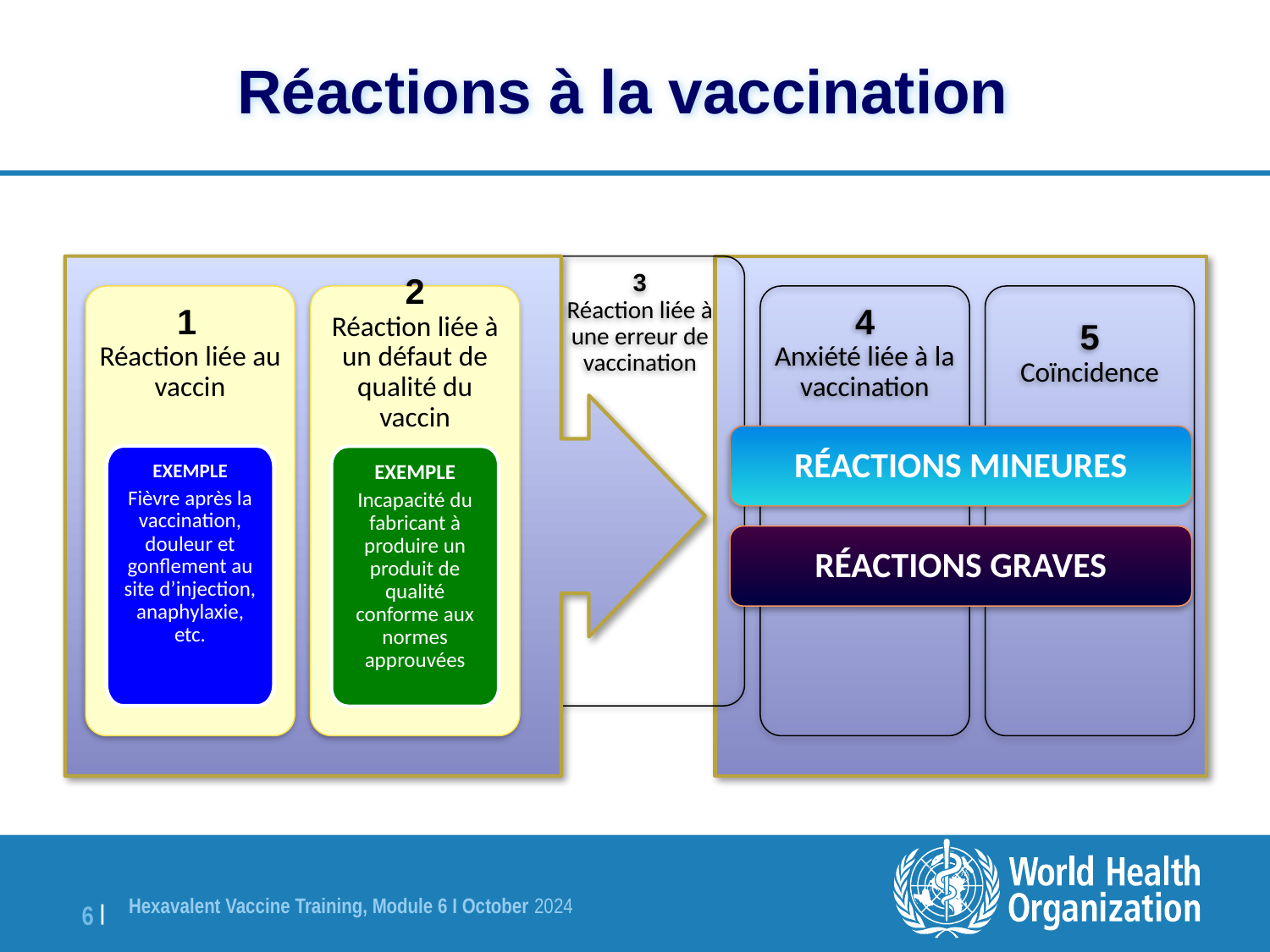

Réactions à la vaccination

3
Réaction liée à une erreur de vaccination
1
Réaction liée au vaccin
2
Réaction liée à un défaut de qualité du vaccin
4
Anxiété liée à la vaccination
5
Coïncidence
RÉACTIONS MINEURES
EXEMPLE
Fièvre après la vaccination, douleur et gonflement au site d’injection, anaphylaxie, etc.
EXEMPLE
Incapacité du fabricant à produire un produit de qualité conforme aux normes approuvées
RÉACTIONS GRAVES